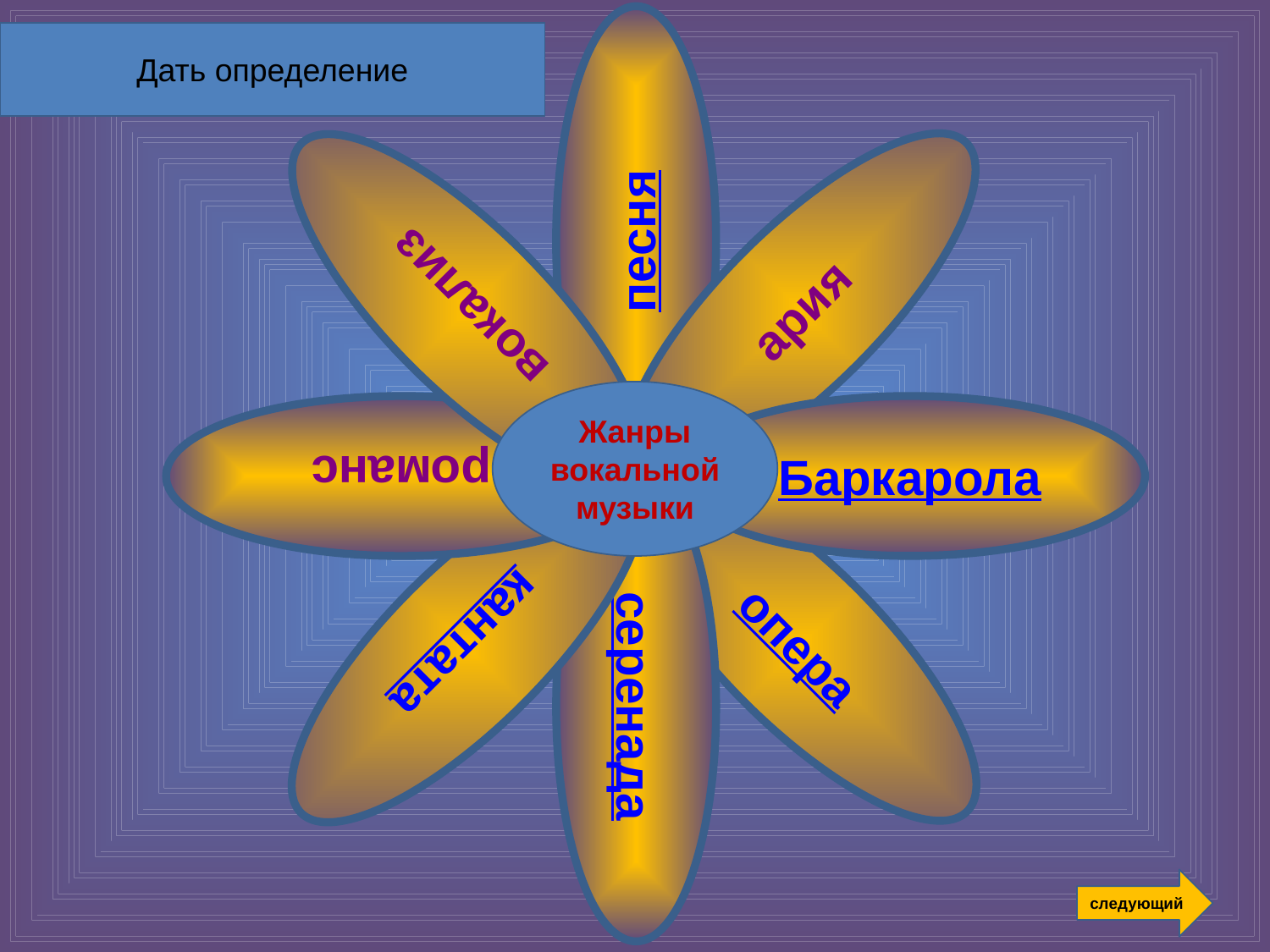

песня
ария
вокализ
романс
Баркарола
опера
кантата
серенада
Дать определение
Жанры вокальной музыки
следующий